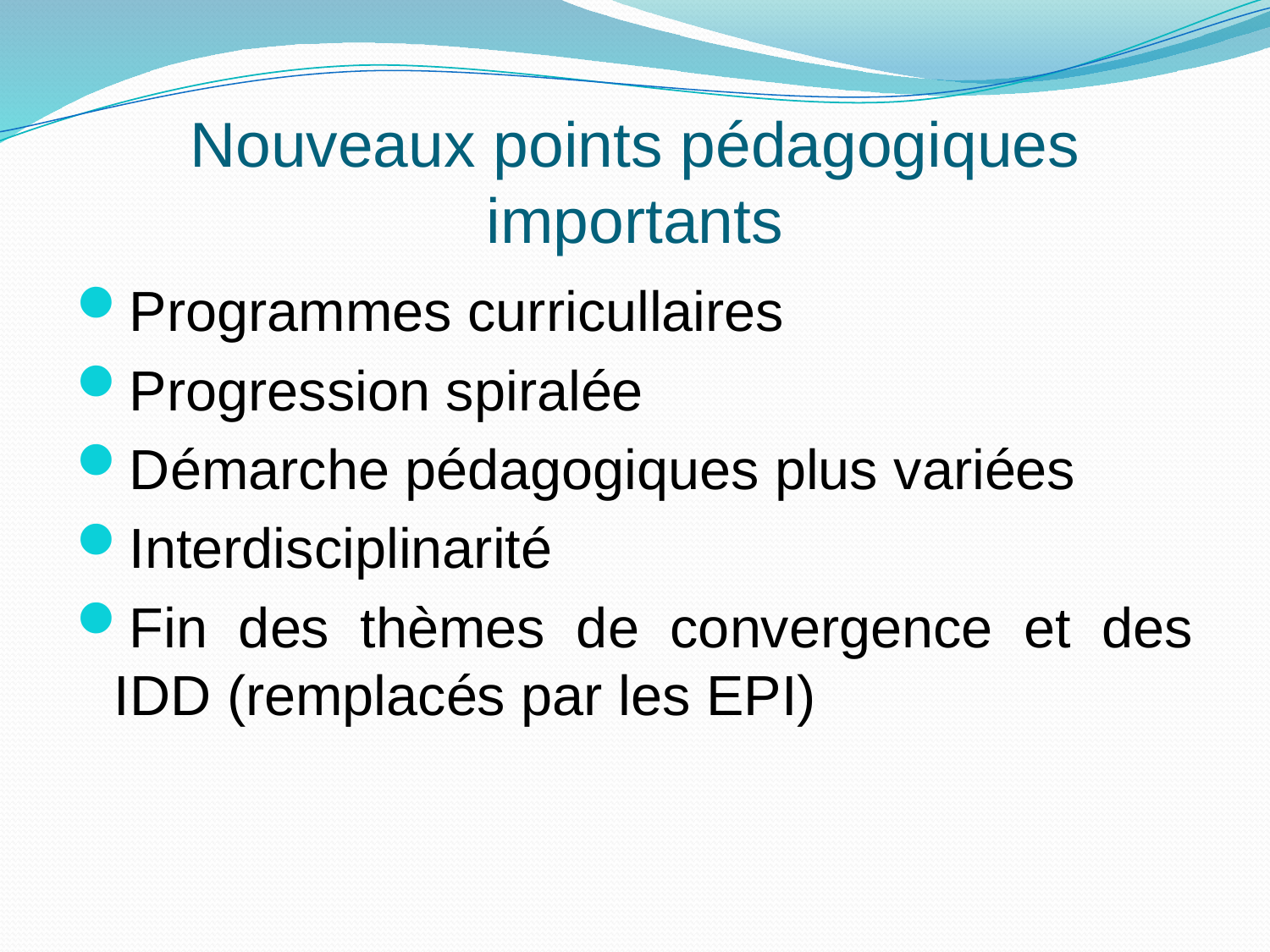

# Nouveaux points pédagogiques importants
Programmes curricullaires
Progression spiralée
Démarche pédagogiques plus variées
Interdisciplinarité
Fin des thèmes de convergence et des IDD (remplacés par les EPI)